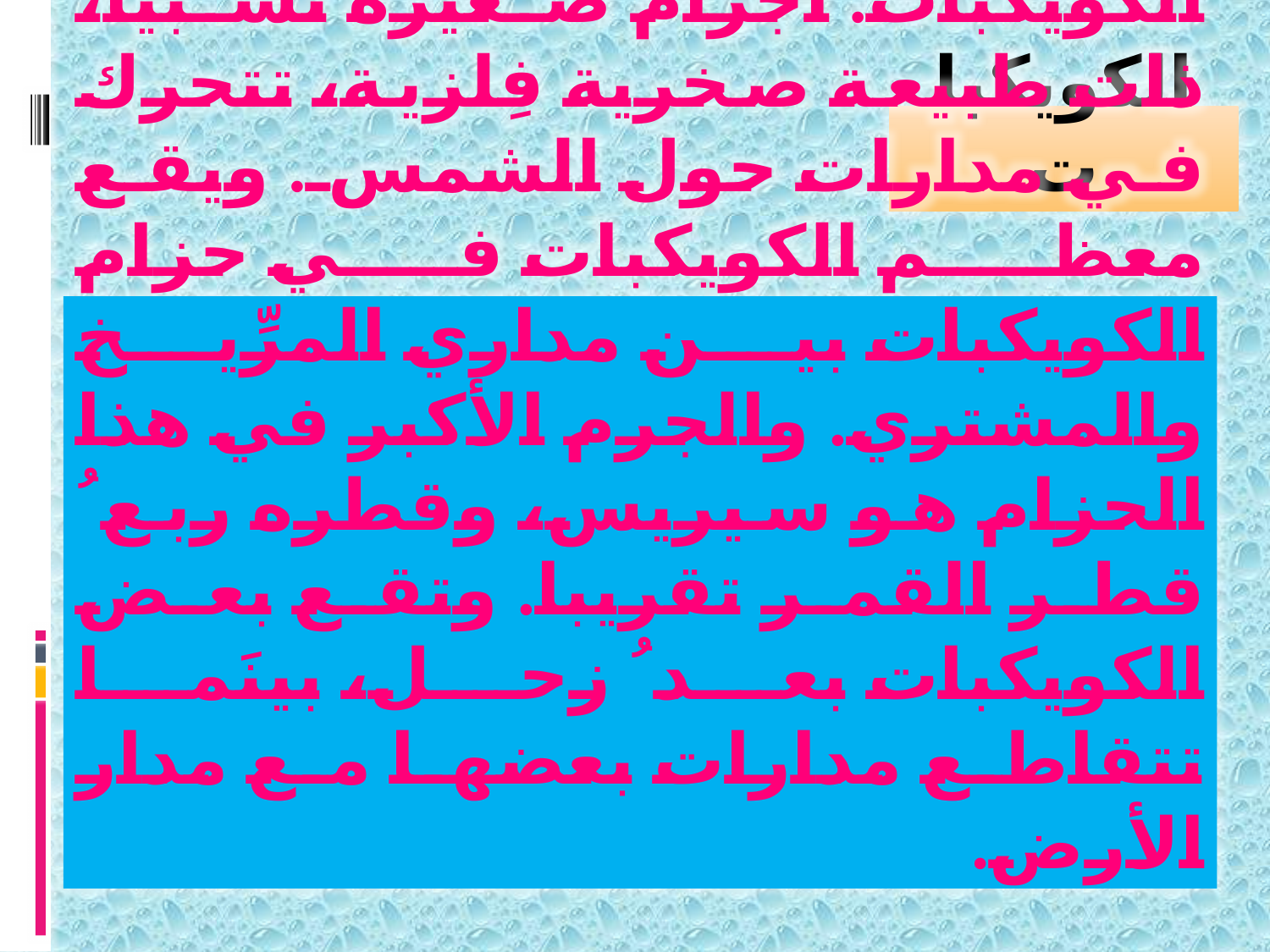

الكويكبات
الكويكبات. أجرام صغيرة نسبيا، ذات طبيعة صخرية فِلزية، تتحرك في مدارات حول الشمس. ويقع معظم الكويكبات في حزام الكويكبات بين مداري المرِّيخ والمشتري. والجرم الأكبر في هذا الحزام هو سيريس، وقطره ربع ُ قطر القمر تقريبا. وتقع بعض الكويكبات بعد ُ زحل، بينَما تتقاطع مدارات بعضها مع مدار الأرض.